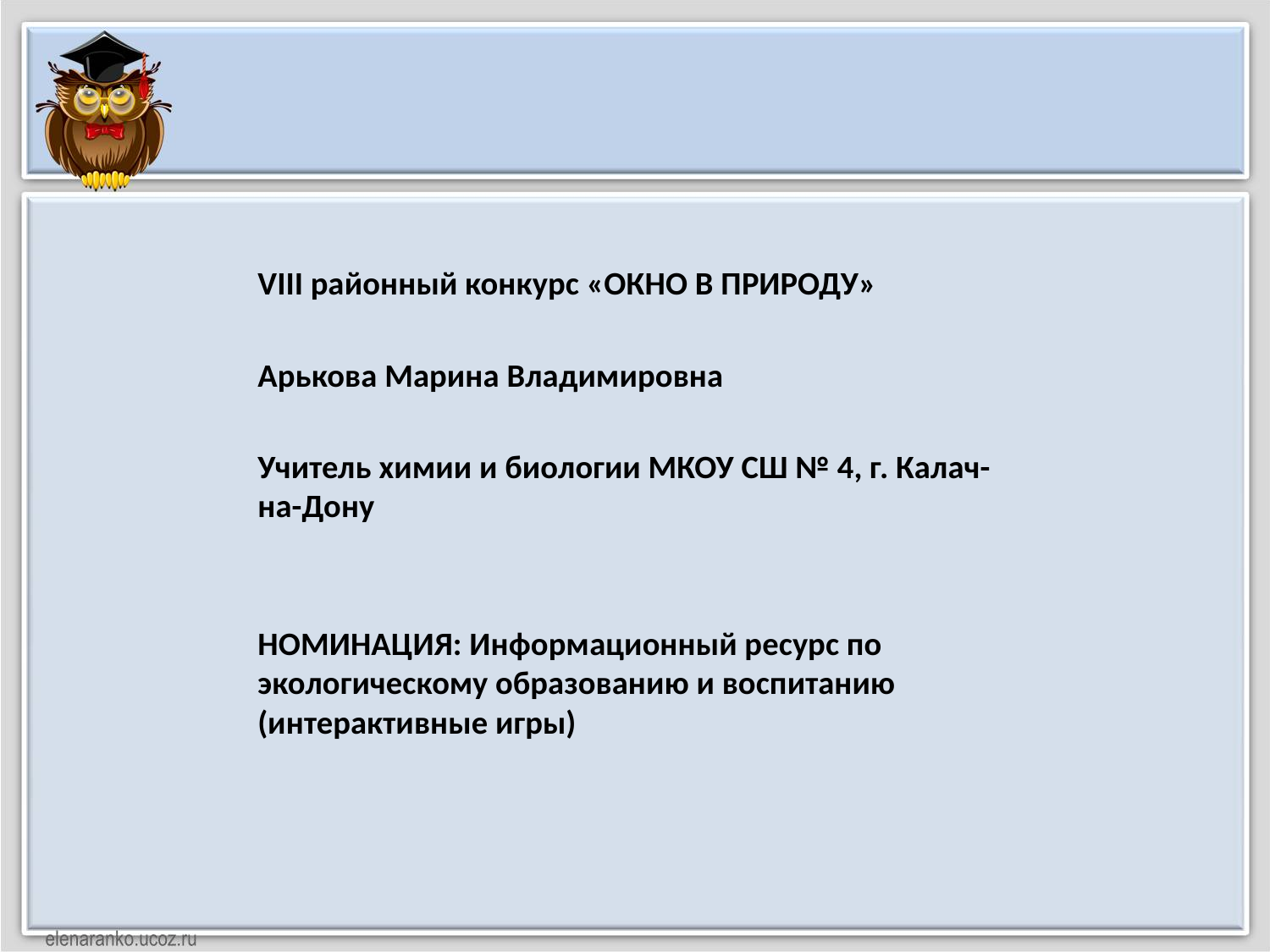

#
VIII районный конкурс «ОКНО В ПРИРОДУ»

Арькова Марина Владимировна

Учитель химии и биологии МКОУ СШ № 4, г. Калач-на-Дону

НОМИНАЦИЯ: Информационный ресурс по экологическому образованию и воспитанию (интерактивные игры)